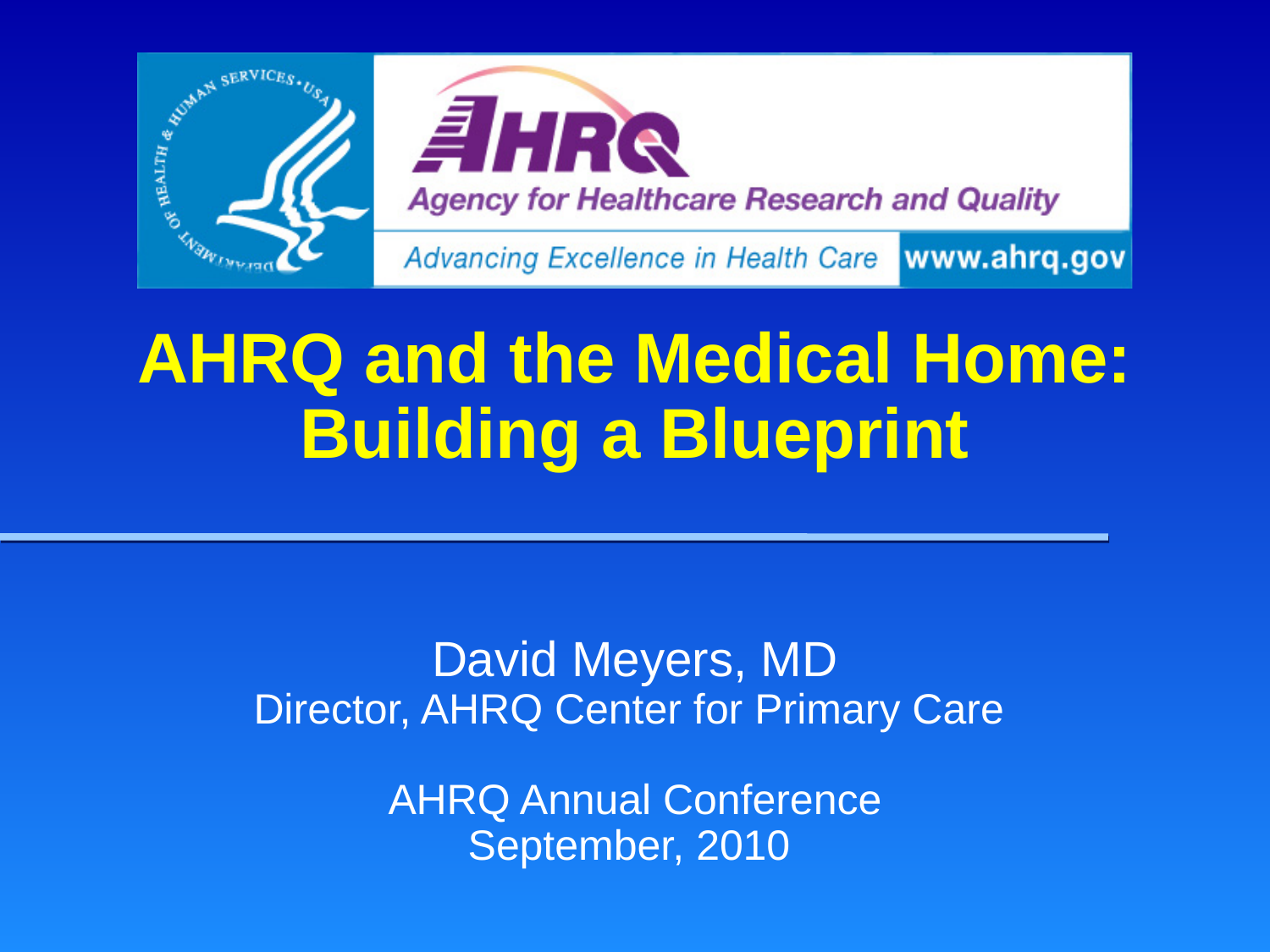

# AHRQ and the Medical Home: Building a Blueprint David Meyers, MD Director, AHRQ Center for Primary Care AHRQ Annual Conference September, 2010